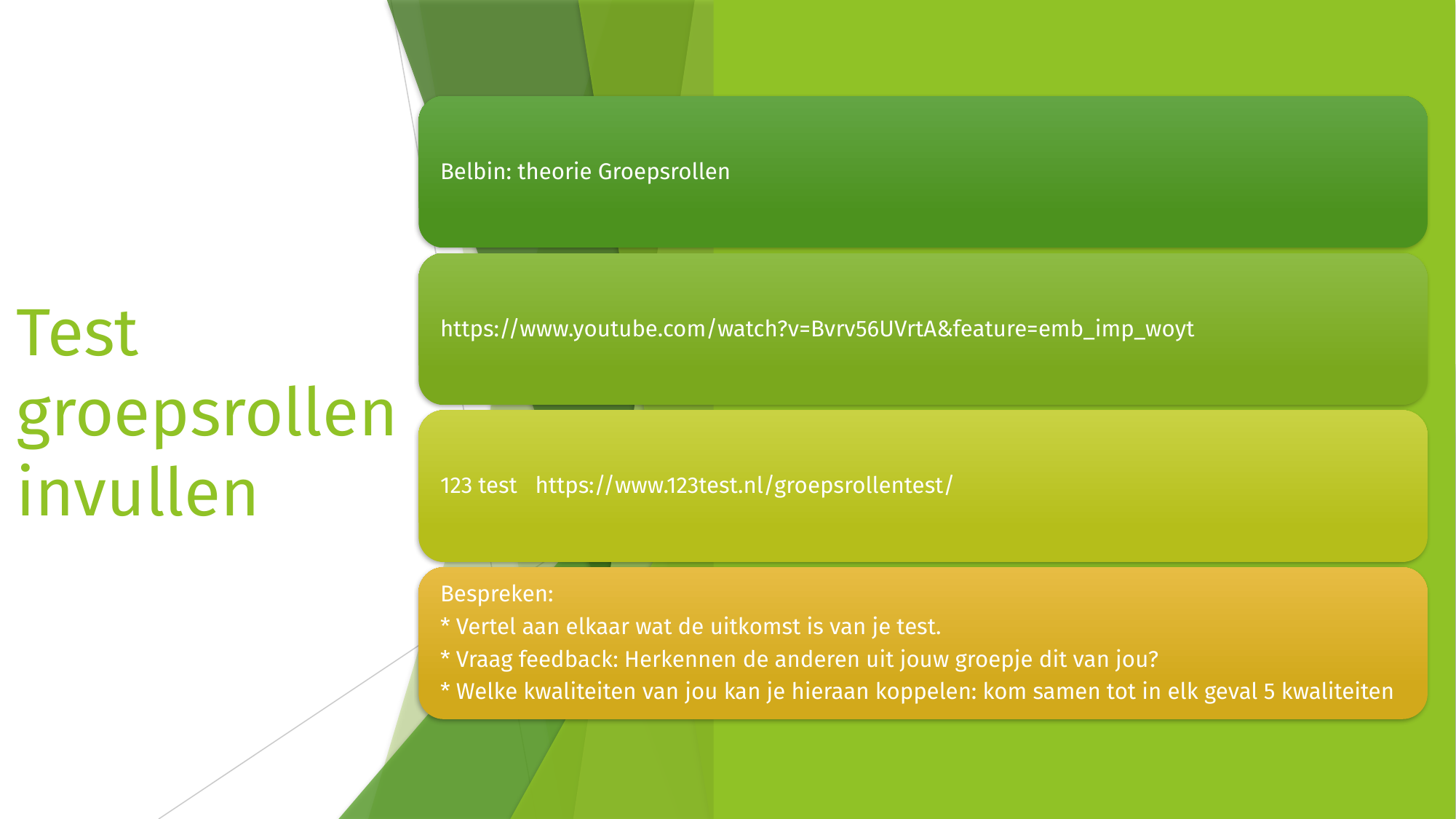

Belbin: theorie Groepsrollen
https://www.youtube.com/watch?v=Bvrv56UVrtA&feature=emb_imp_woyt
123 test   https://www.123test.nl/groepsrollentest/
Bespreken:
* Vertel aan elkaar wat de uitkomst is van je test.
* Vraag feedback: Herkennen de anderen uit jouw groepje dit van jou?
* Welke kwaliteiten van jou kan je hieraan koppelen: kom samen tot in elk geval 5 kwaliteiten
# Test groepsrollen invullen